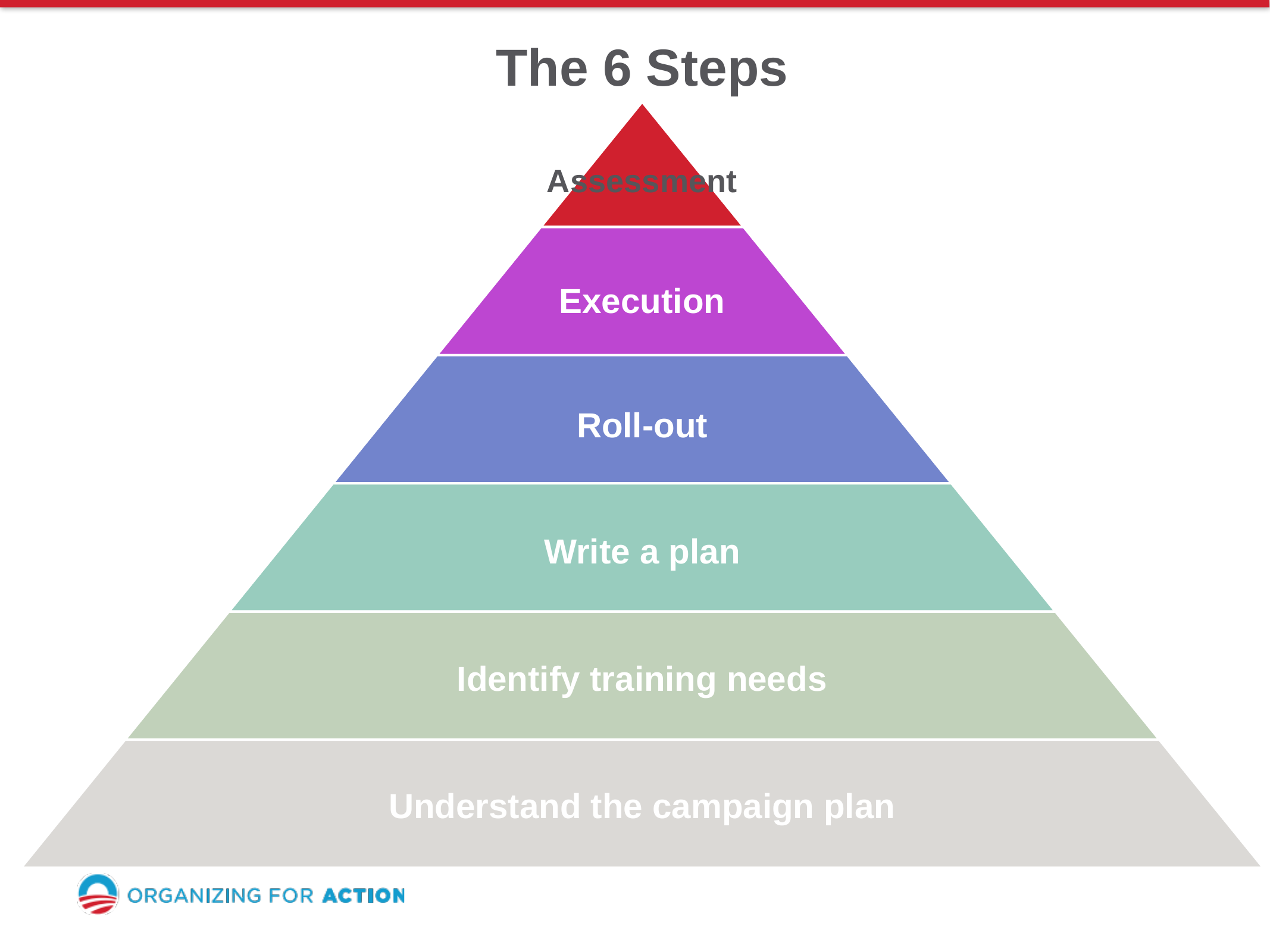

The 6 Steps

Execution
Roll-out
Write a plan
Identify training needs
Understand the campaign plan
Assessment